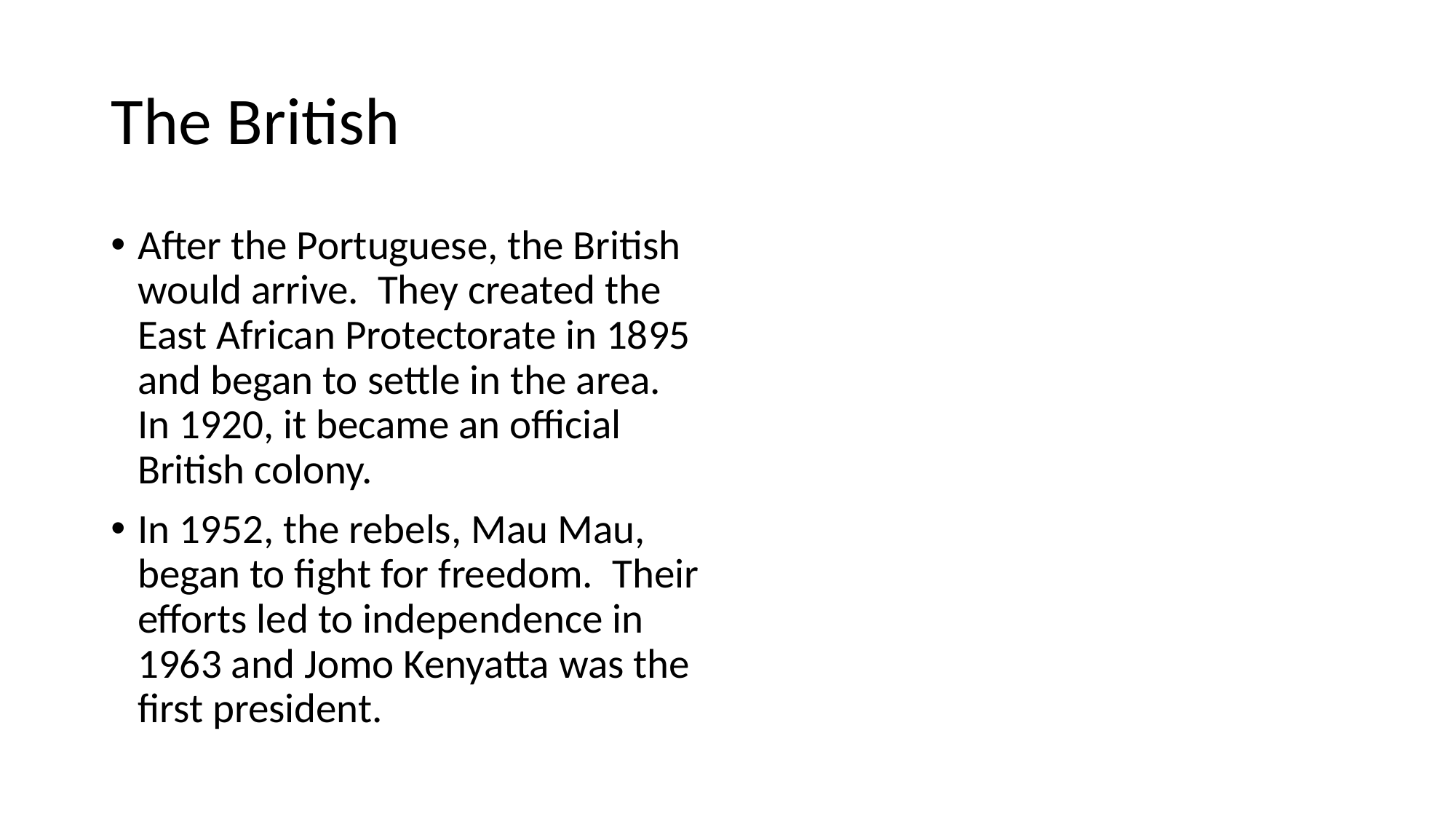

# The British
After the Portuguese, the British would arrive.  They created the East African Protectorate in 1895 and began to settle in the area.  In 1920, it became an official British colony.
In 1952, the rebels, Mau Mau, began to fight for freedom.  Their efforts led to independence in 1963 and Jomo Kenyatta was the first president.